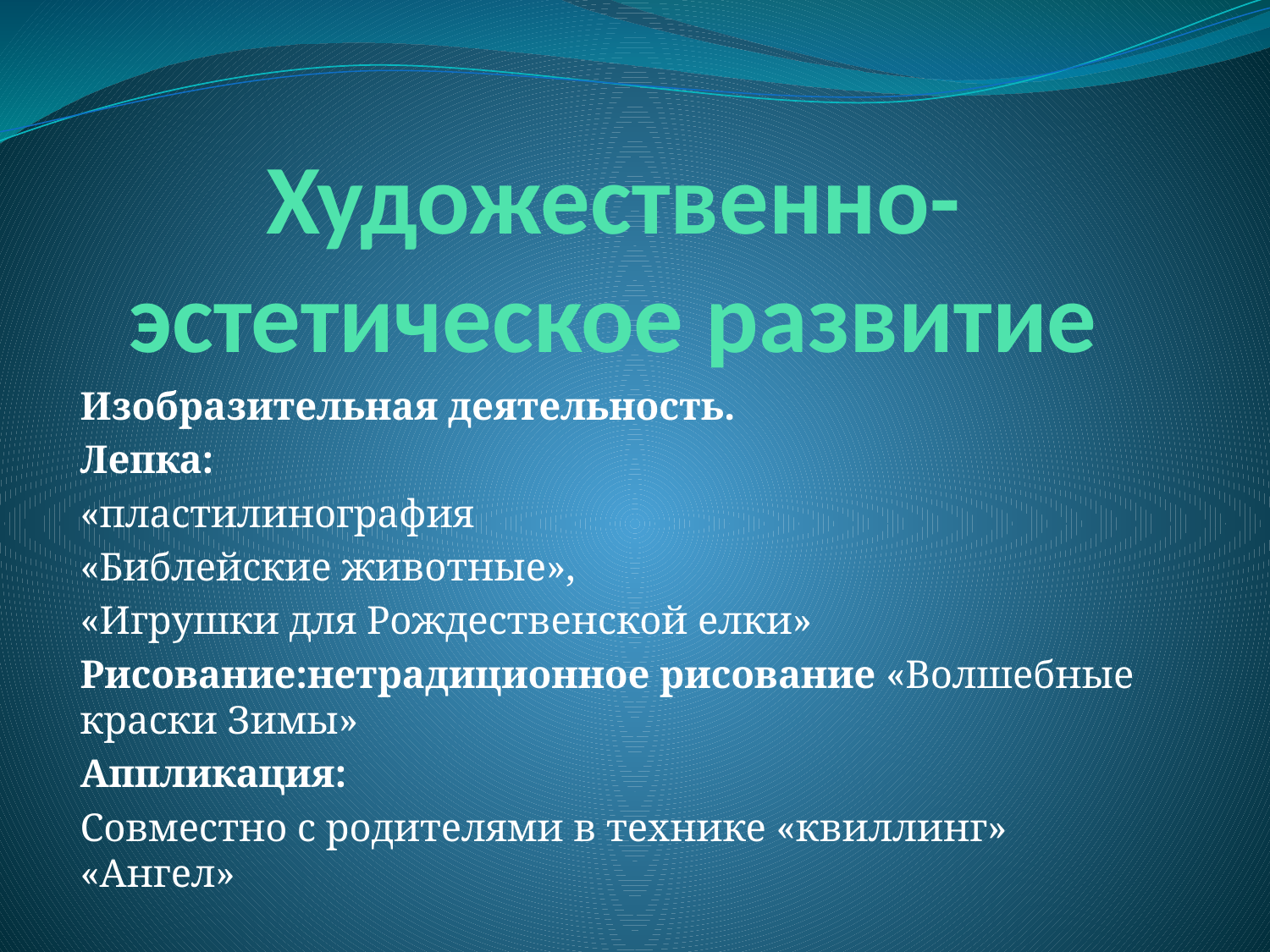

# Художественно-эстетическое развитие
Изобразительная деятельность.
Лепка:
«пластилинография
«Библейские животные»,
«Игрушки для Рождественской елки»
Рисование:нетрадиционное рисование «Волшебные краски Зимы»
Аппликация:
Совместно с родителями в технике «квиллинг» «Ангел»